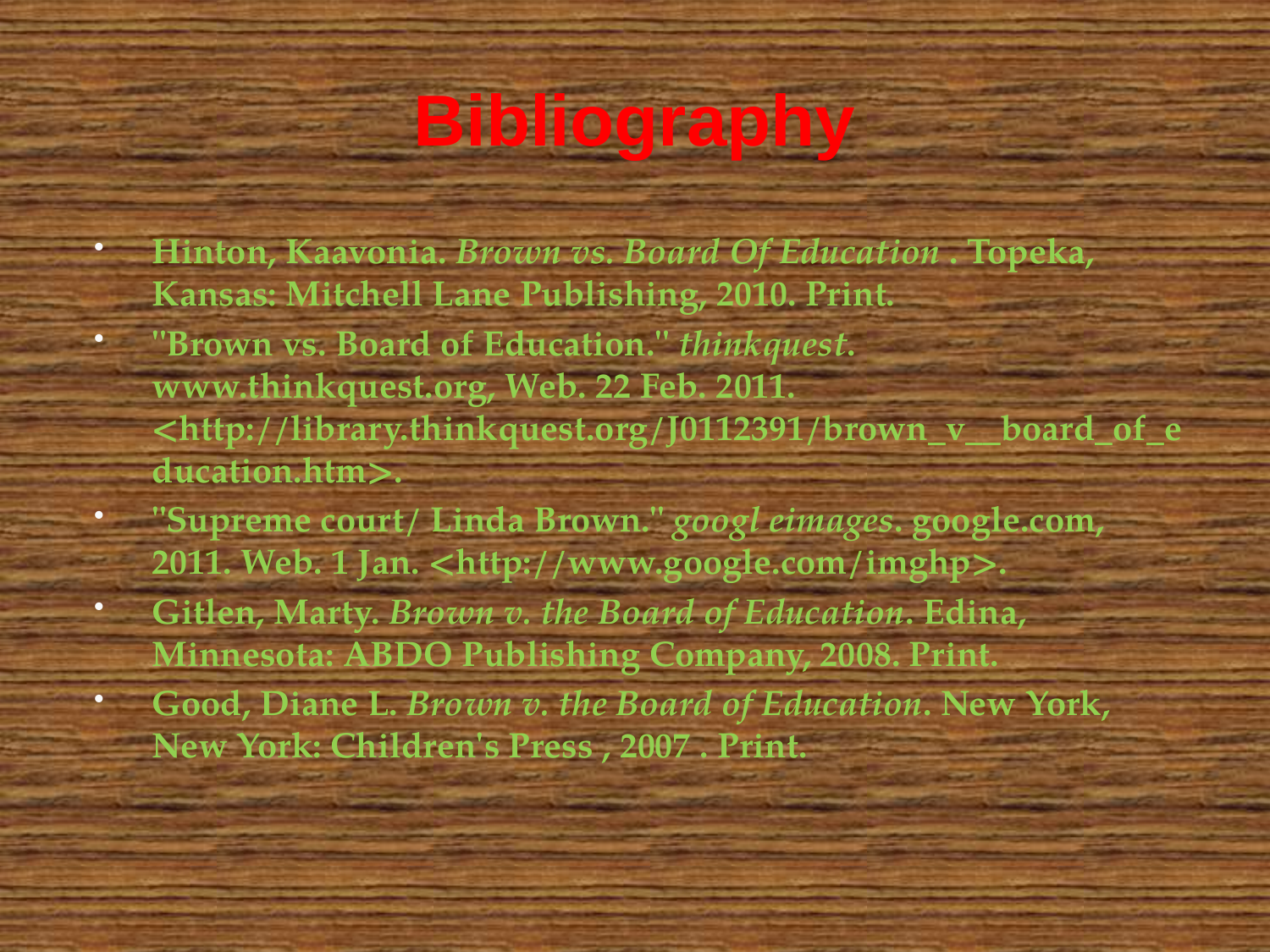

# Bibliography
Hinton, Kaavonia. Brown vs. Board Of Education . Topeka, Kansas: Mitchell Lane Publishing, 2010. Print.
"Brown vs. Board of Education." thinkquest. www.thinkquest.org, Web. 22 Feb. 2011. <http://library.thinkquest.org/J0112391/brown_v__board_of_education.htm>.
"Supreme court/ Linda Brown." googl eimages. google.com, 2011. Web. 1 Jan. <http://www.google.com/imghp>.
Gitlen, Marty. Brown v. the Board of Education. Edina, Minnesota: ABDO Publishing Company, 2008. Print.
Good, Diane L. Brown v. the Board of Education. New York, New York: Children's Press , 2007 . Print.